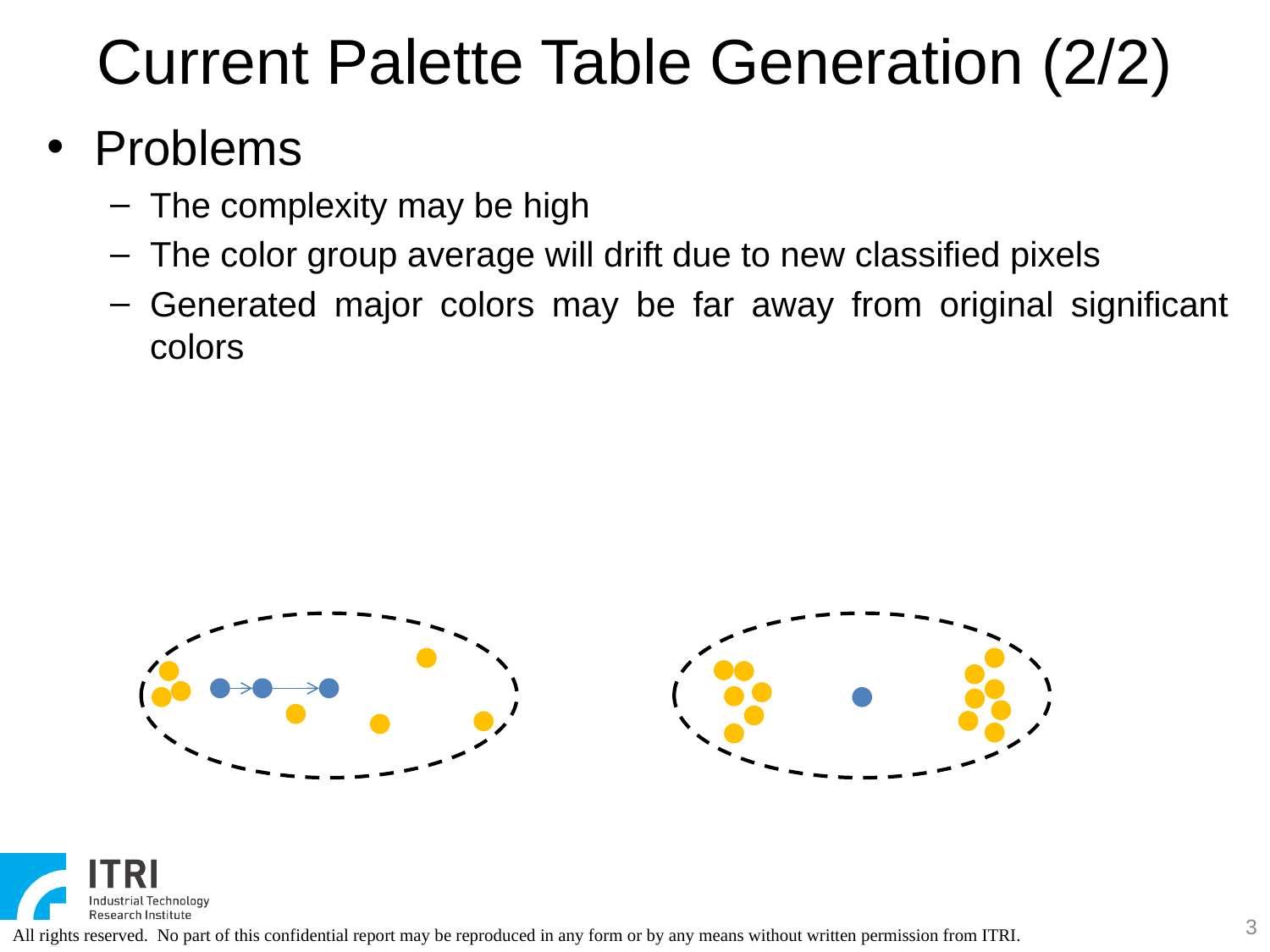

Current Palette Table Generation (2/2)
Problems
The complexity may be high
The color group average will drift due to new classified pixels
Generated major colors may be far away from original significant colors

3